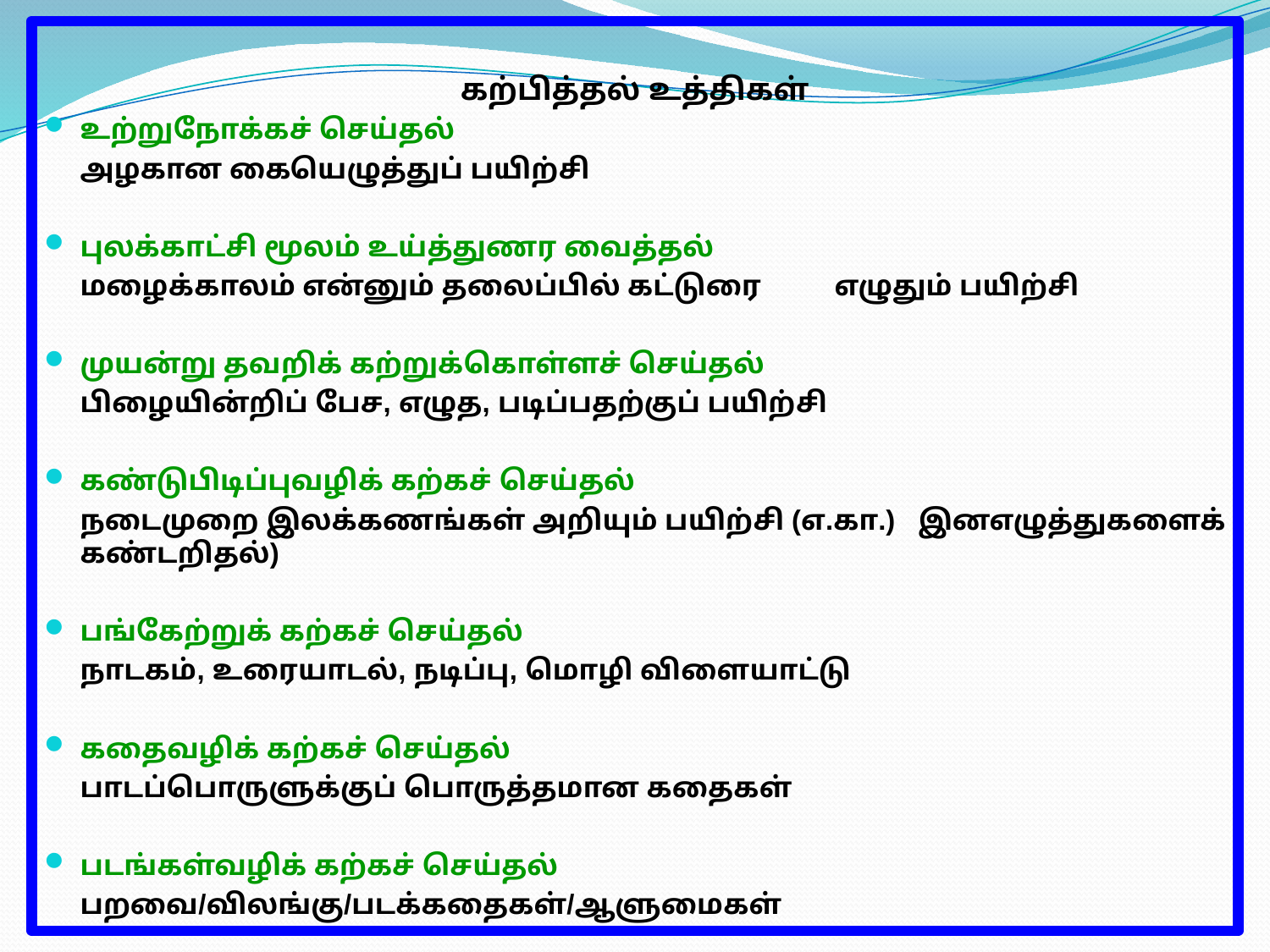

கற்பித்தல் உத்திகள்
உற்றுநோக்கச் செய்தல்
				அழகான கையெழுத்துப் பயிற்சி

புலக்காட்சி மூலம் உய்த்துணர வைத்தல்
				மழைக்காலம் என்னும் தலைப்பில் கட்டுரை 					எழுதும் பயிற்சி

முயன்று தவறிக் கற்றுக்கொள்ளச் செய்தல்
				பிழையின்றிப் பேச, எழுத, படிப்பதற்குப் பயிற்சி

கண்டுபிடிப்புவழிக் கற்கச் செய்தல்
				நடைமுறை இலக்கணங்கள் அறியும் பயிற்சி (எ.கா.) 					இனஎழுத்துகளைக் கண்டறிதல்)

பங்கேற்றுக் கற்கச் செய்தல்
				நாடகம், உரையாடல், நடிப்பு, மொழி விளையாட்டு

கதைவழிக் கற்கச் செய்தல்
				பாடப்பொருளுக்குப் பொருத்தமான கதைகள்

படங்கள்வழிக் கற்கச் செய்தல்
				பறவை/விலங்கு/படக்கதைகள்/ஆளுமைகள்